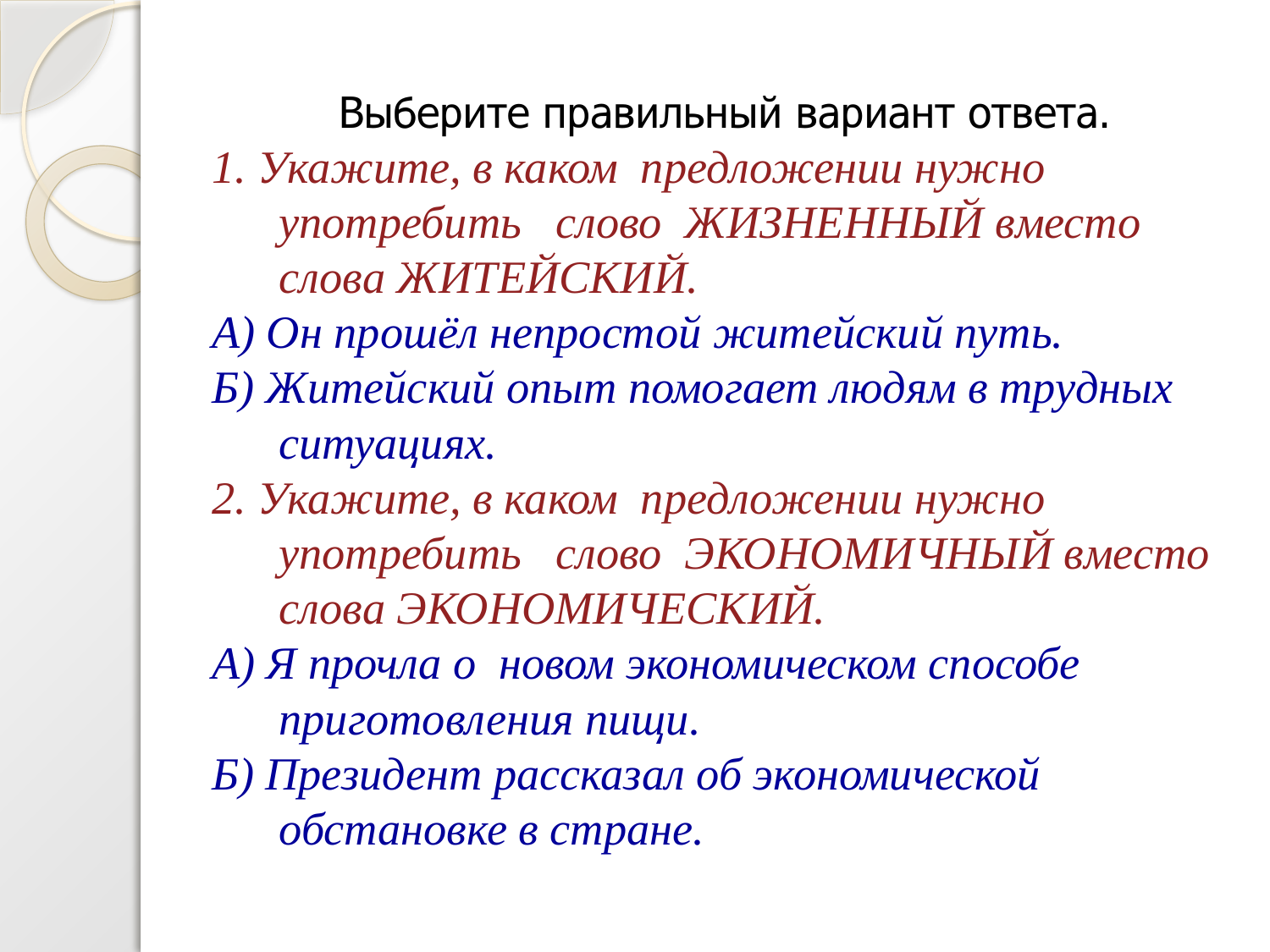

#
Выберите правильный вариант ответа.
1. Укажите, в каком  предложении нужно употребить   слово  ЖИЗНЕННЫЙ вместо слова ЖИТЕЙСКИЙ.
А) Он прошёл непростой житейский путь.
Б) Житейский опыт помогает людям в трудных ситуациях.
2. Укажите, в каком  предложении нужно употребить   слово  ЭКОНОМИЧНЫЙ вместо слова ЭКОНОМИЧЕСКИЙ.
А) Я прочла о  новом экономическом способе приготовления пищи.
Б) Президент рассказал об экономической обстановке в стране.